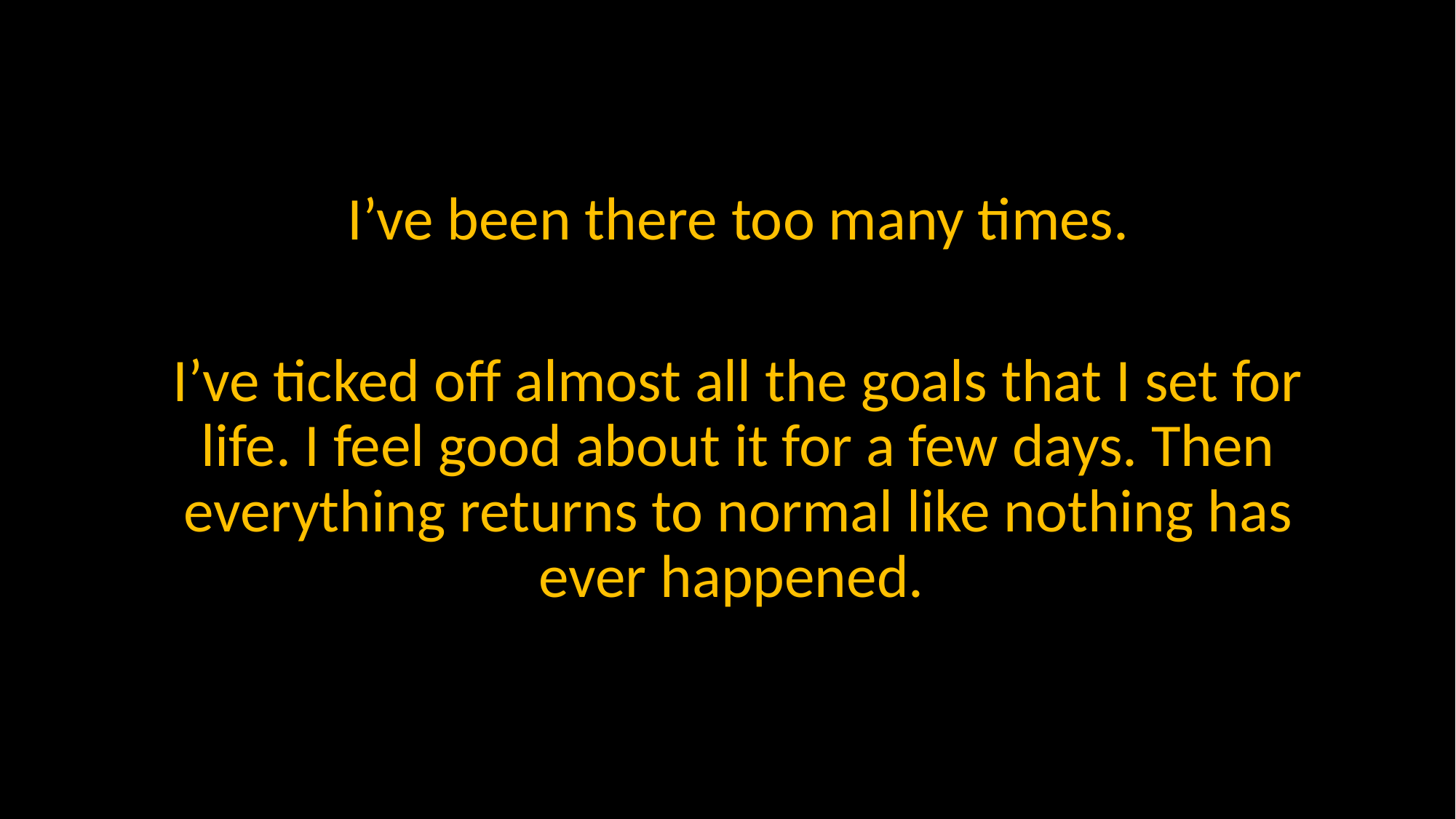

I’ve been there too many times.

I’ve ticked off almost all the goals that I set for life. I feel good about it for a few days. Then everything returns to normal like nothing has ever happened.